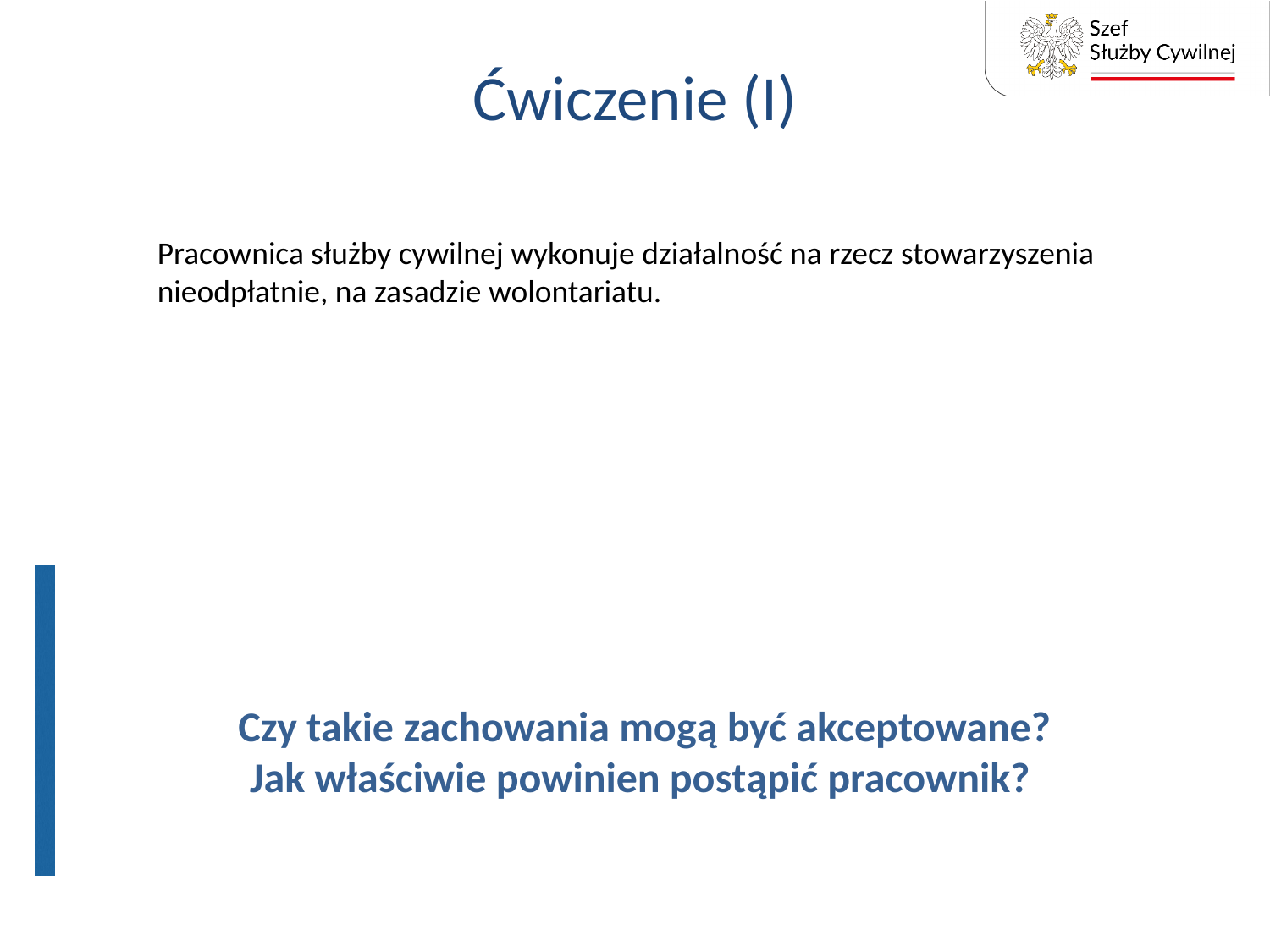

# Ćwiczenie (I)
Pracownica służby cywilnej wykonuje działalność na rzecz stowarzyszenia nieodpłatnie, na zasadzie wolontariatu.

Czy takie zachowania mogą być akceptowane?
Jak właściwie powinien postąpić pracownik?